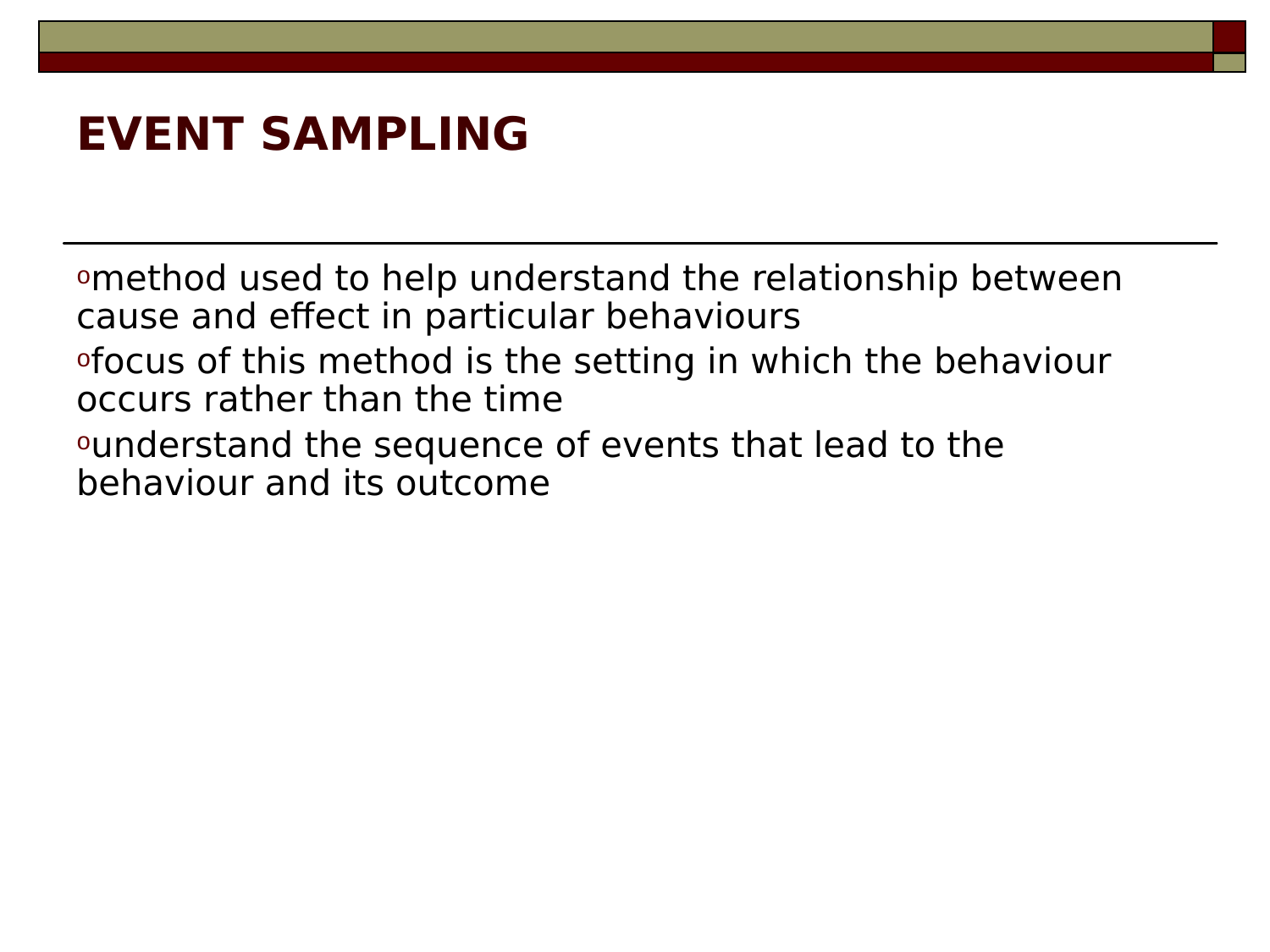

# Event Sampling
method used to help understand the relationship between cause and effect in particular behaviours
focus of this method is the setting in which the behaviour occurs rather than the time
understand the sequence of events that lead to the behaviour and its outcome